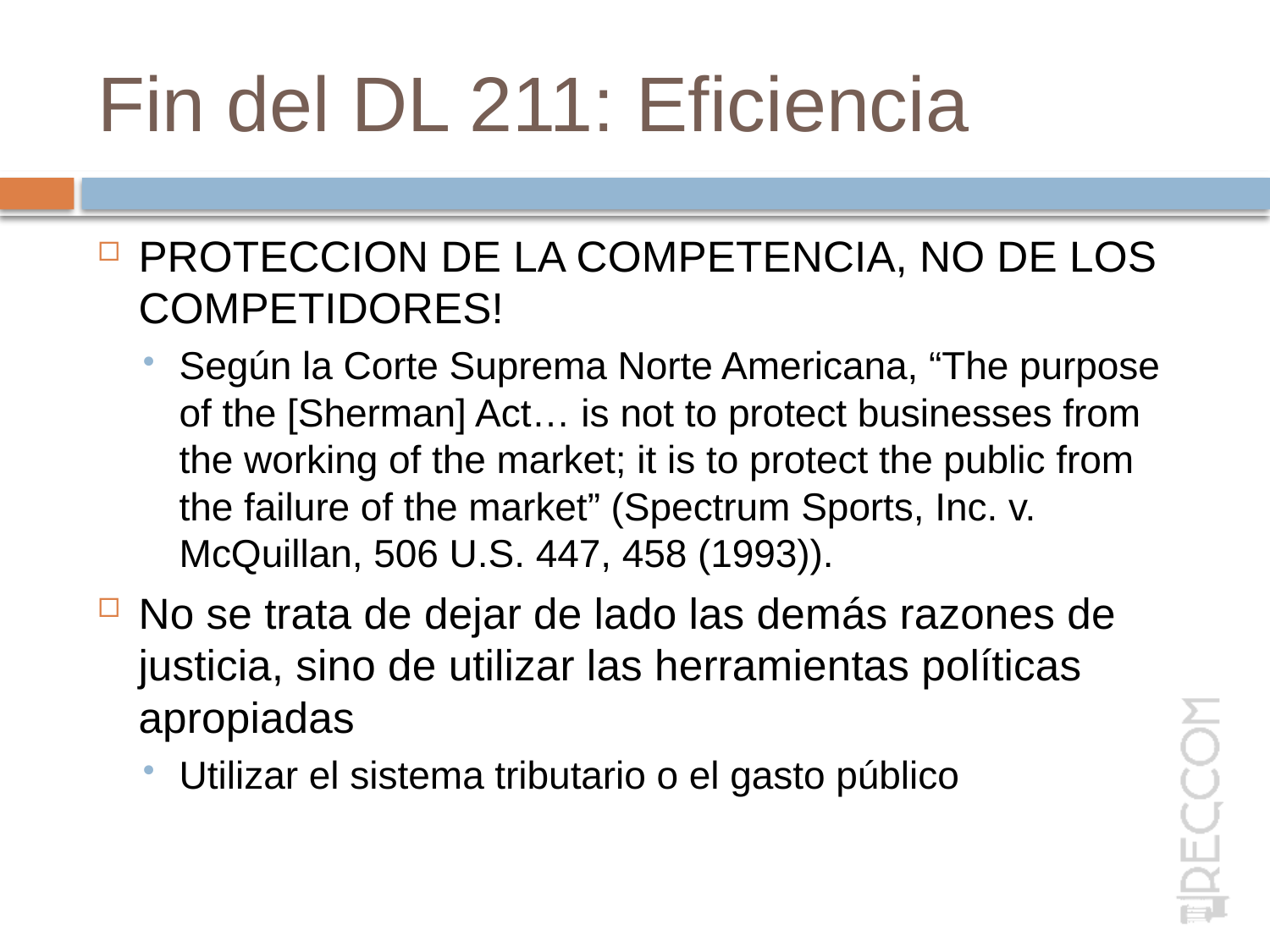

# Fin del DL 211: Eficiencia
PROTECCION DE LA COMPETENCIA, NO DE LOS COMPETIDORES!
Según la Corte Suprema Norte Americana, “The purpose of the [Sherman] Act… is not to protect businesses from the working of the market; it is to protect the public from the failure of the market” (Spectrum Sports, Inc. v. McQuillan, 506 U.S. 447, 458 (1993)).
No se trata de dejar de lado las demás razones de justicia, sino de utilizar las herramientas políticas apropiadas
Utilizar el sistema tributario o el gasto público